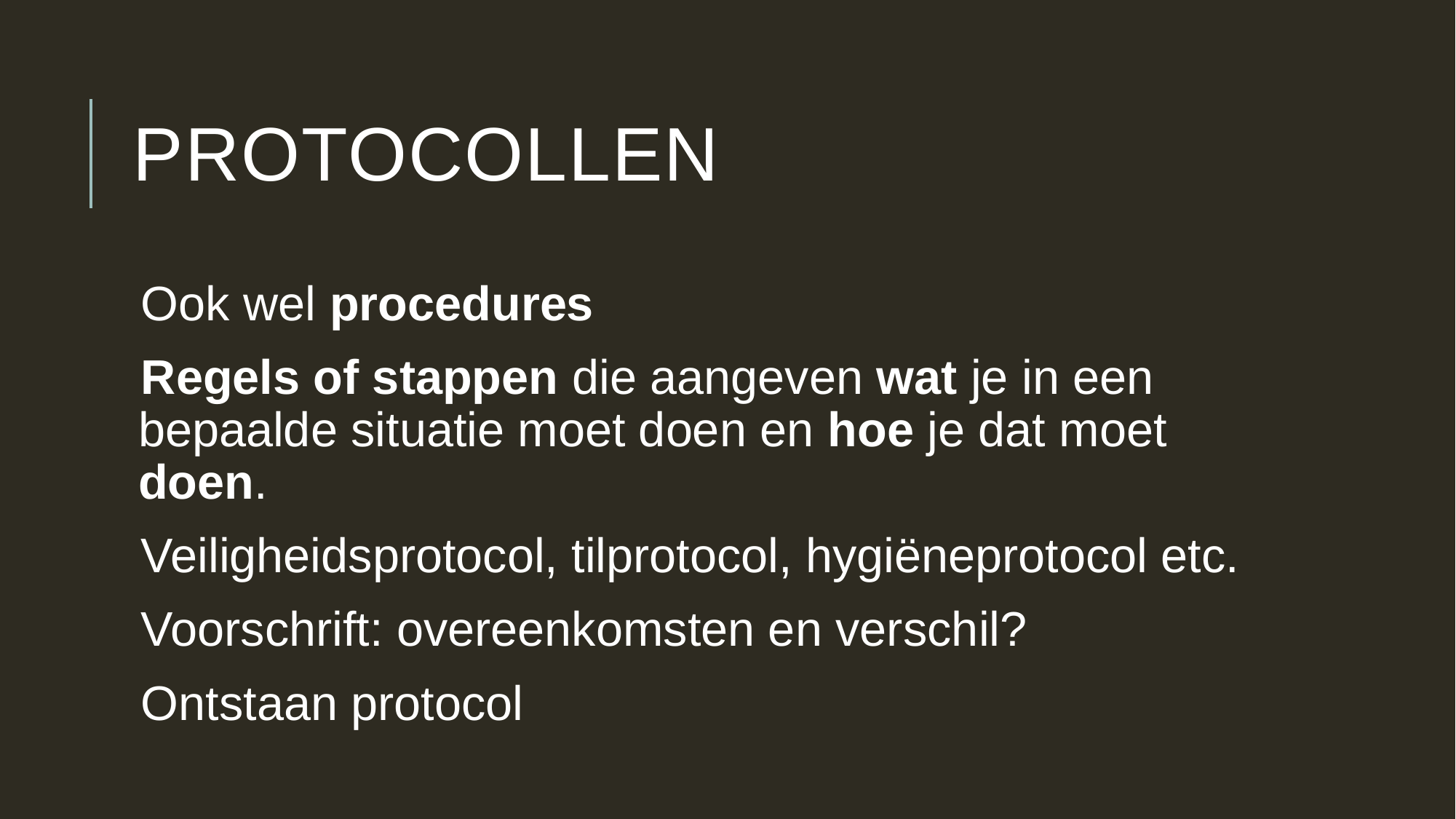

# Protocollen
Ook wel procedures
Regels of stappen die aangeven wat je in een bepaalde situatie moet doen en hoe je dat moet doen.
Veiligheidsprotocol, tilprotocol, hygiëneprotocol etc.
Voorschrift: overeenkomsten en verschil?
Ontstaan protocol